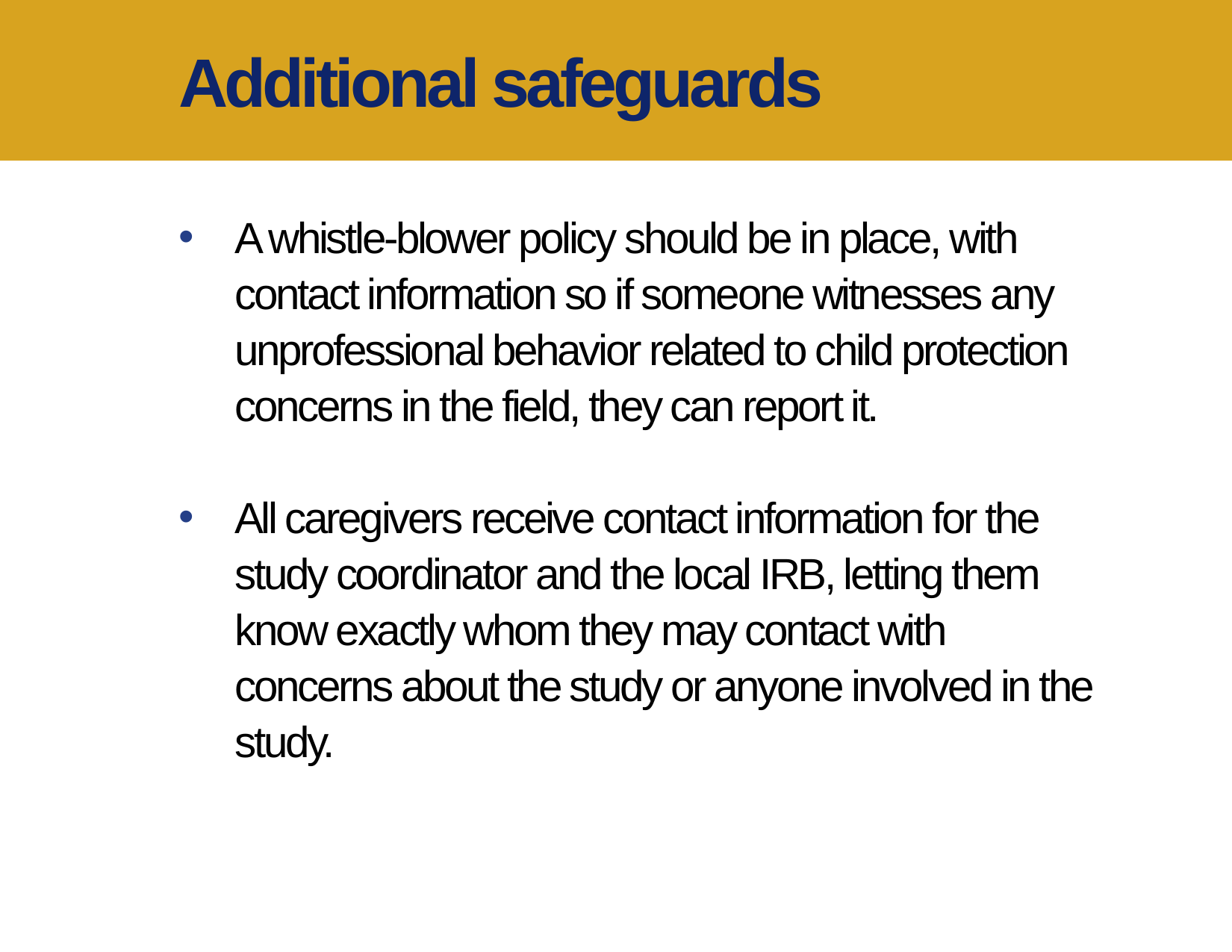

Additional safeguards
A whistle-blower policy should be in place, with contact information so if someone witnesses any unprofessional behavior related to child protection concerns in the field, they can report it.

All caregivers receive contact information for the study coordinator and the local IRB, letting them know exactly whom they may contact with concerns about the study or anyone involved in the study.
Author Name and Degree Here
MEASURE Evaluation
Your organization here

DATE FOR PRESENTATION IF NECESSARY
NAME OF MEETING